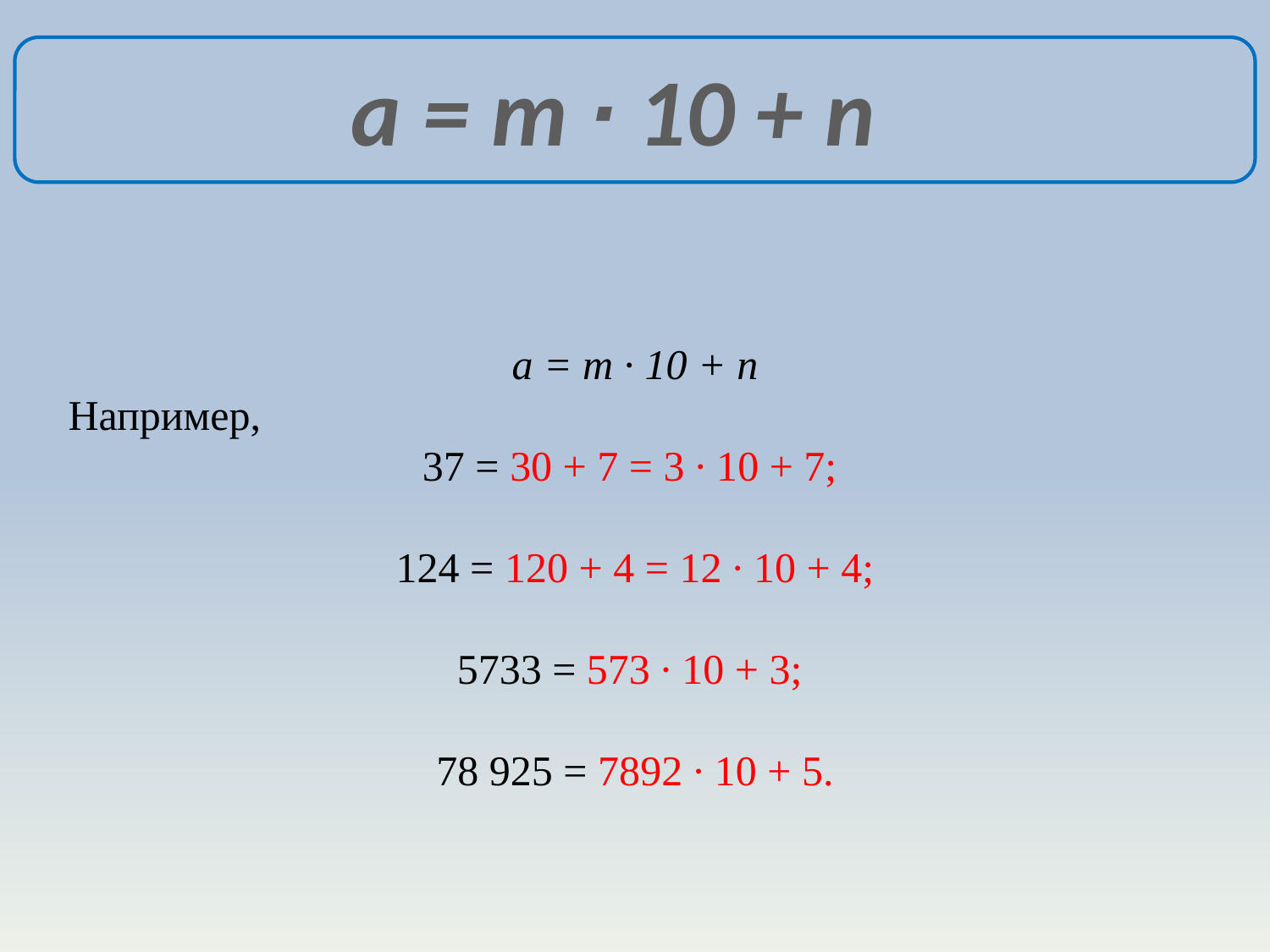

a = m ∙ 10 + n
a = m ∙ 10 + n
Например,
37 = 30 + 7 = 3 ∙ 10 + 7;

124 = 120 + 4 = 12 ∙ 10 + 4;

5733 = 573 ∙ 10 + 3;

78 925 = 7892 ∙ 10 + 5.